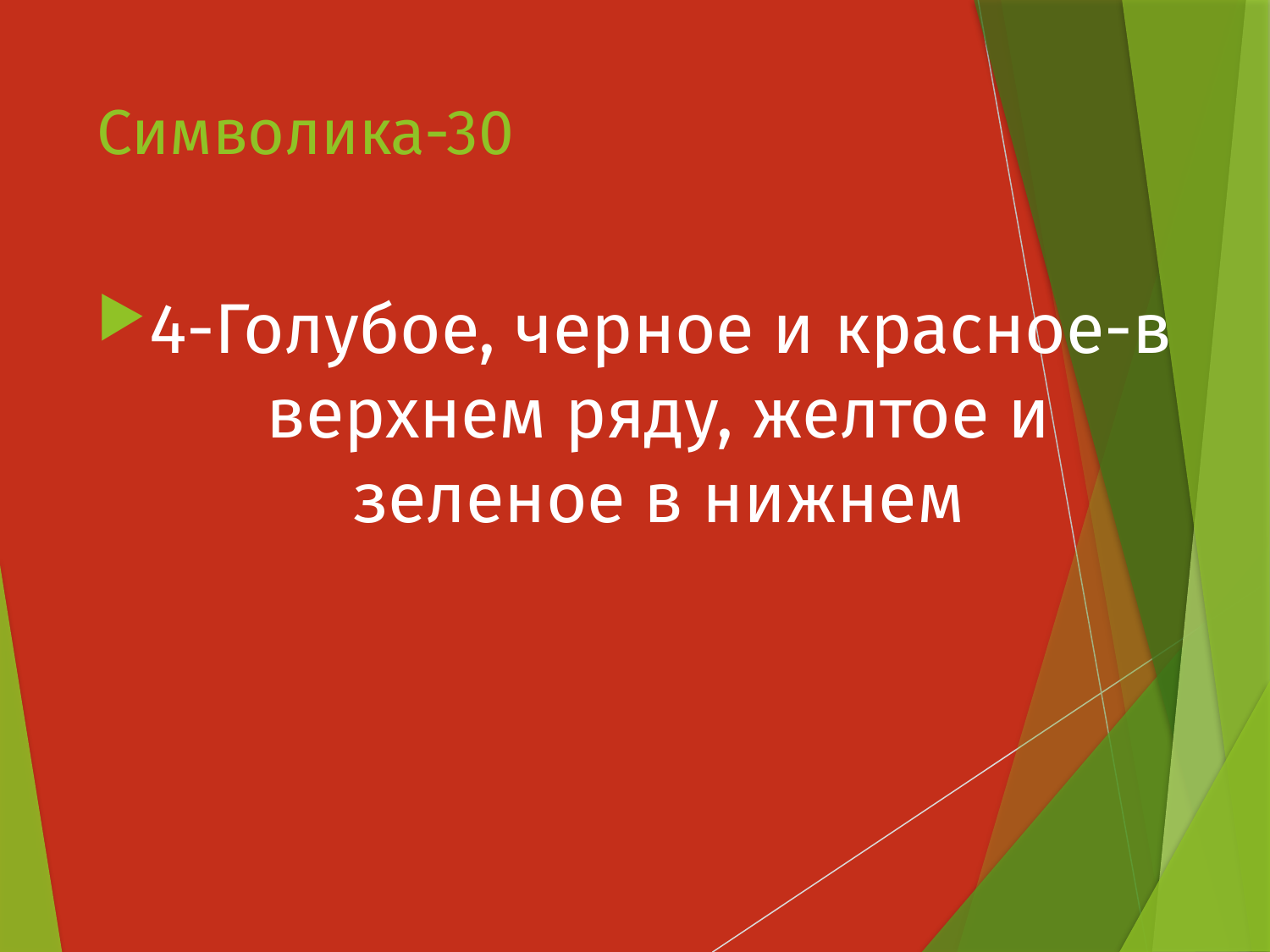

# Символика-30
4-Голубое, черное и красное-в верхнем ряду, желтое и зеленое в нижнем